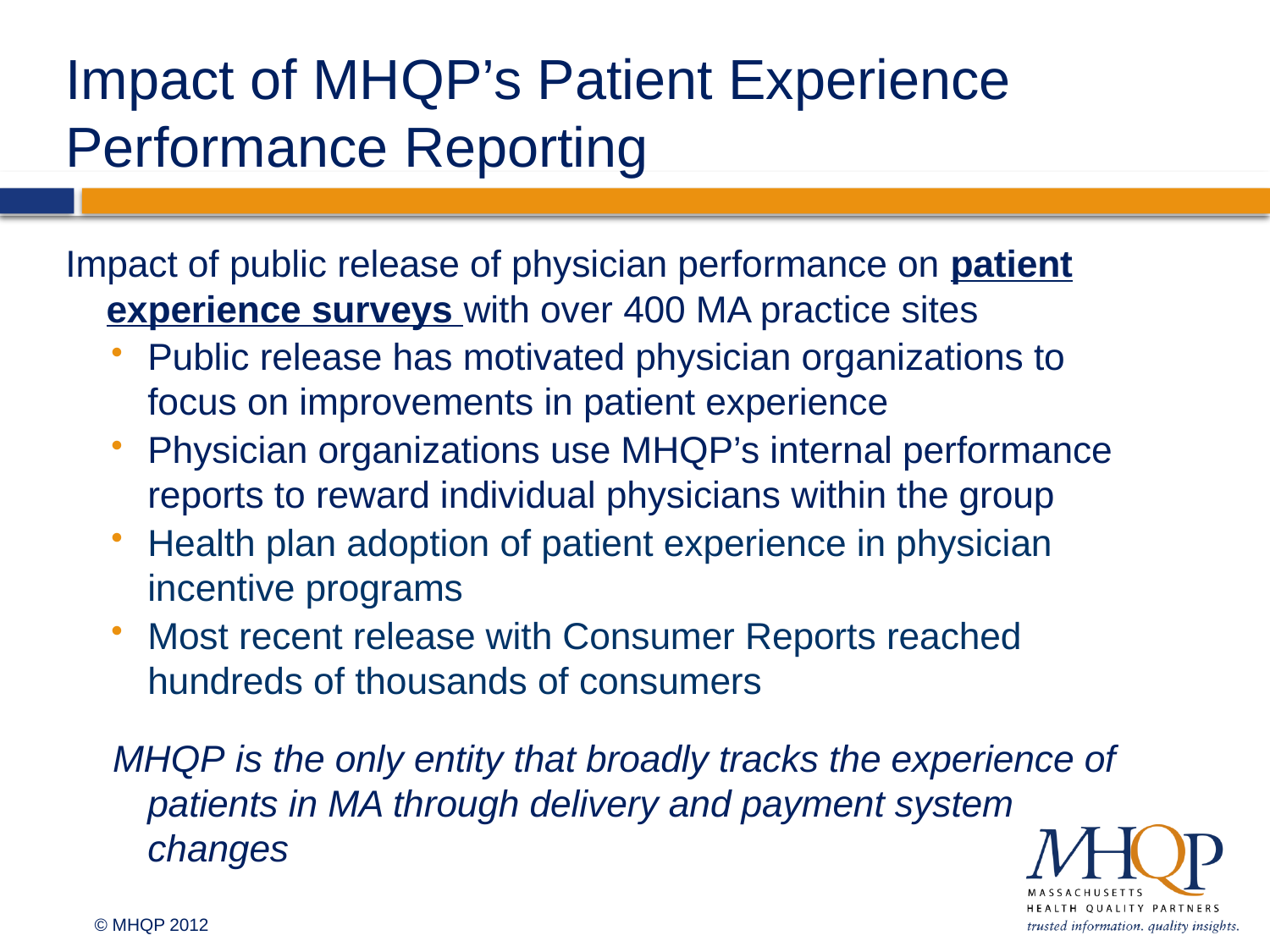

# Impact of MHQP’s Patient Experience Performance Reporting
Impact of public release of physician performance on patient experience surveys with over 400 MA practice sites
Public release has motivated physician organizations to focus on improvements in patient experience
Physician organizations use MHQP’s internal performance reports to reward individual physicians within the group
Health plan adoption of patient experience in physician incentive programs
Most recent release with Consumer Reports reached hundreds of thousands of consumers

MHQP is the only entity that broadly tracks the experience of patients in MA through delivery and payment system changes